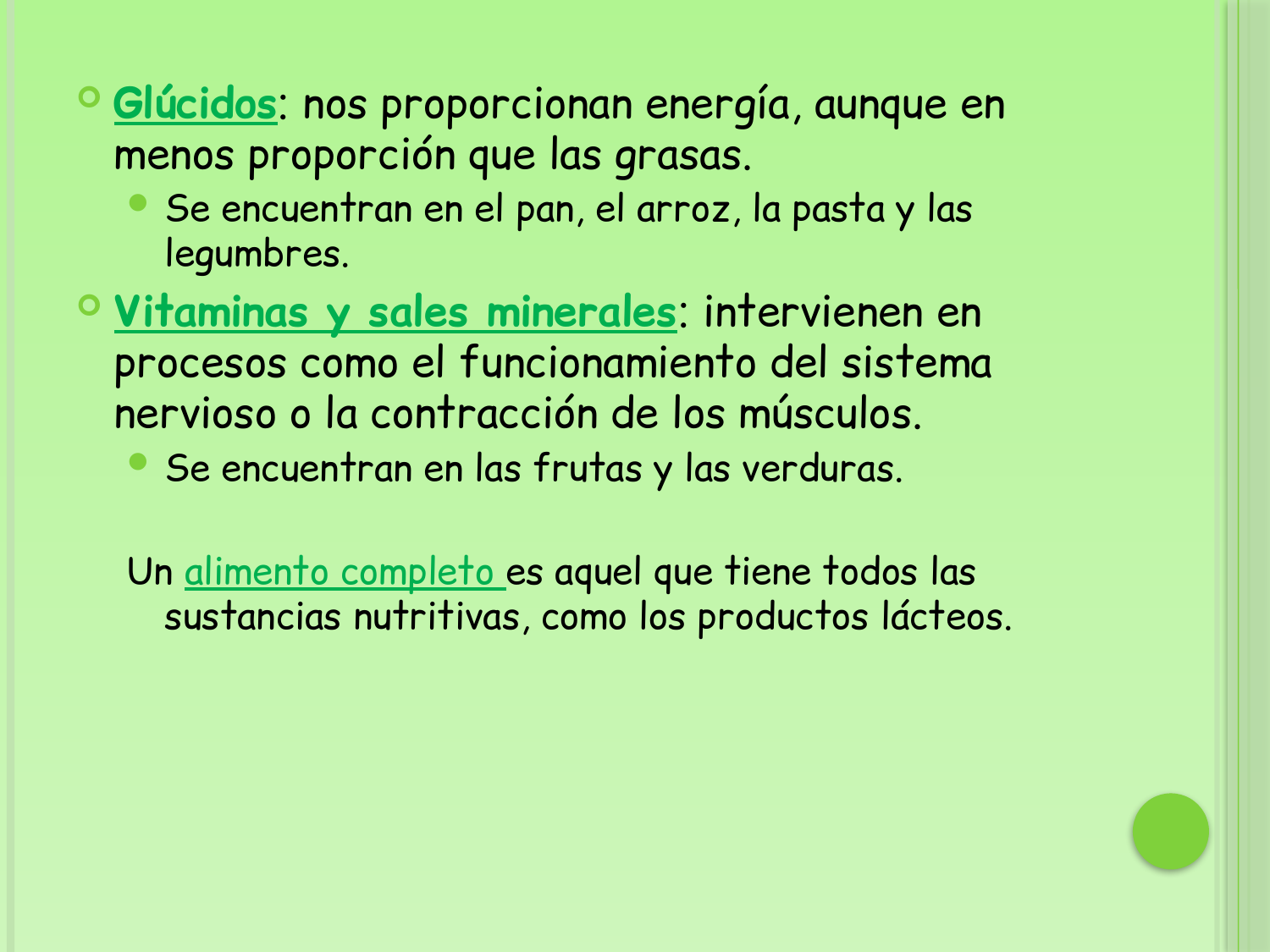

Glúcidos: nos proporcionan energía, aunque en menos proporción que las grasas.
Se encuentran en el pan, el arroz, la pasta y las legumbres.
Vitaminas y sales minerales: intervienen en procesos como el funcionamiento del sistema nervioso o la contracción de los músculos.
Se encuentran en las frutas y las verduras.

Un alimento completo es aquel que tiene todos las sustancias nutritivas, como los productos lácteos.